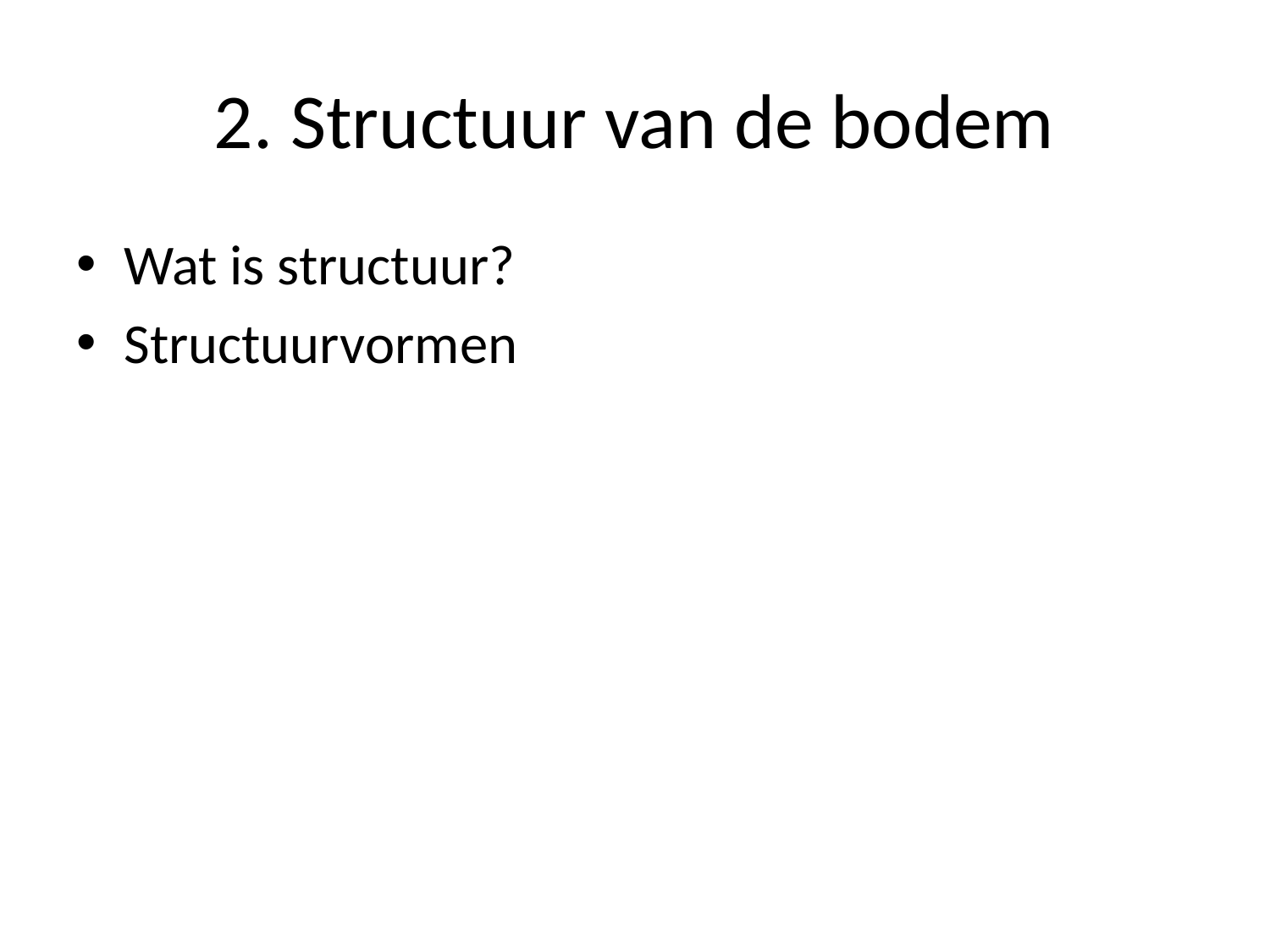

# 2. Structuur van de bodem
Wat is structuur?
Structuurvormen